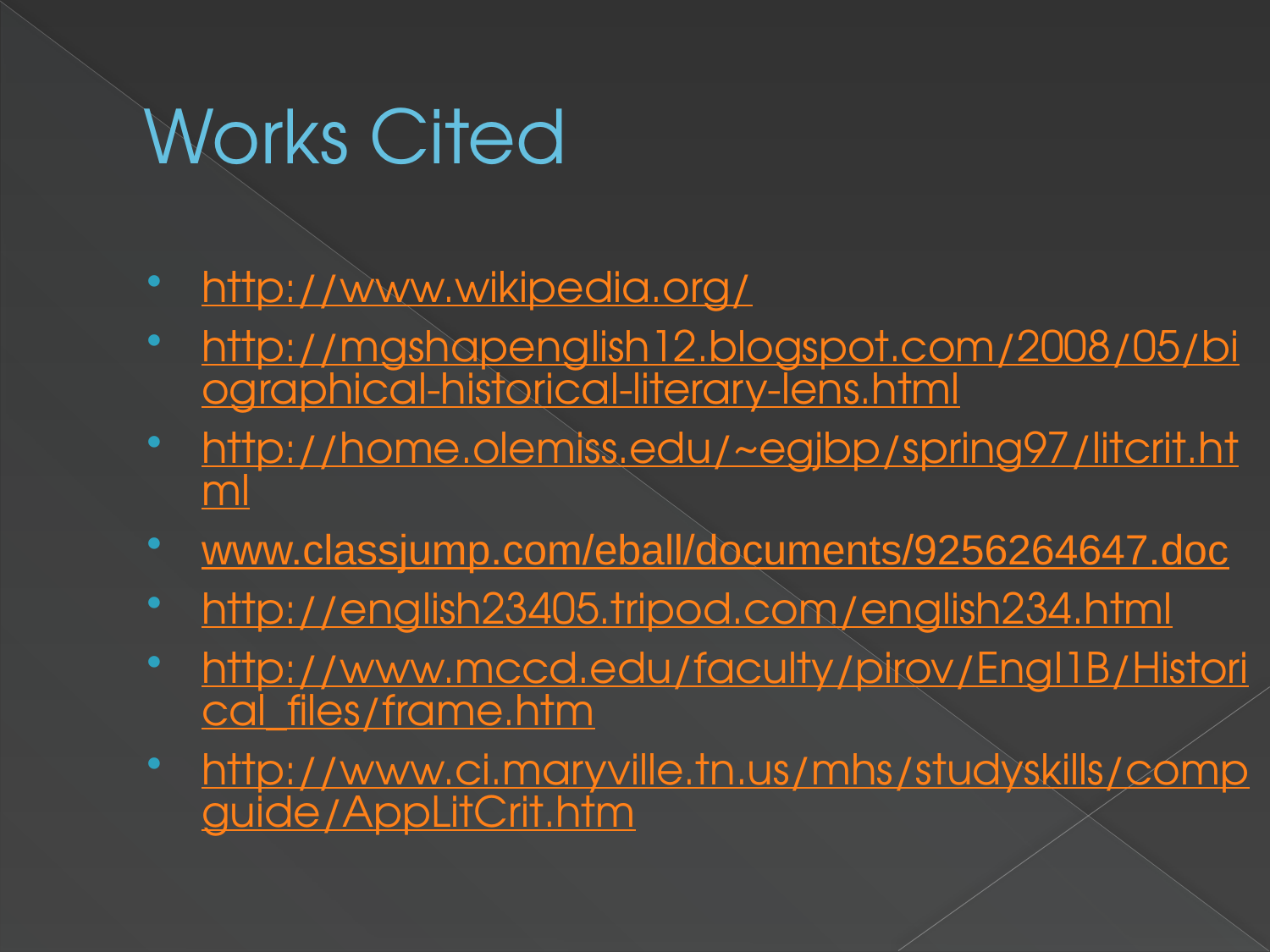

# Works Cited
http://www.wikipedia.org/
http://mgshapenglish12.blogspot.com/2008/05/biographical-historical-literary-lens.html
http://home.olemiss.edu/~egjbp/spring97/litcrit.html
www.classjump.com/eball/documents/9256264647.doc
http://english23405.tripod.com/english234.html
http://www.mccd.edu/faculty/pirov/Engl1B/Historical_files/frame.htm
http://www.ci.maryville.tn.us/mhs/studyskills/compguide/AppLitCrit.htm